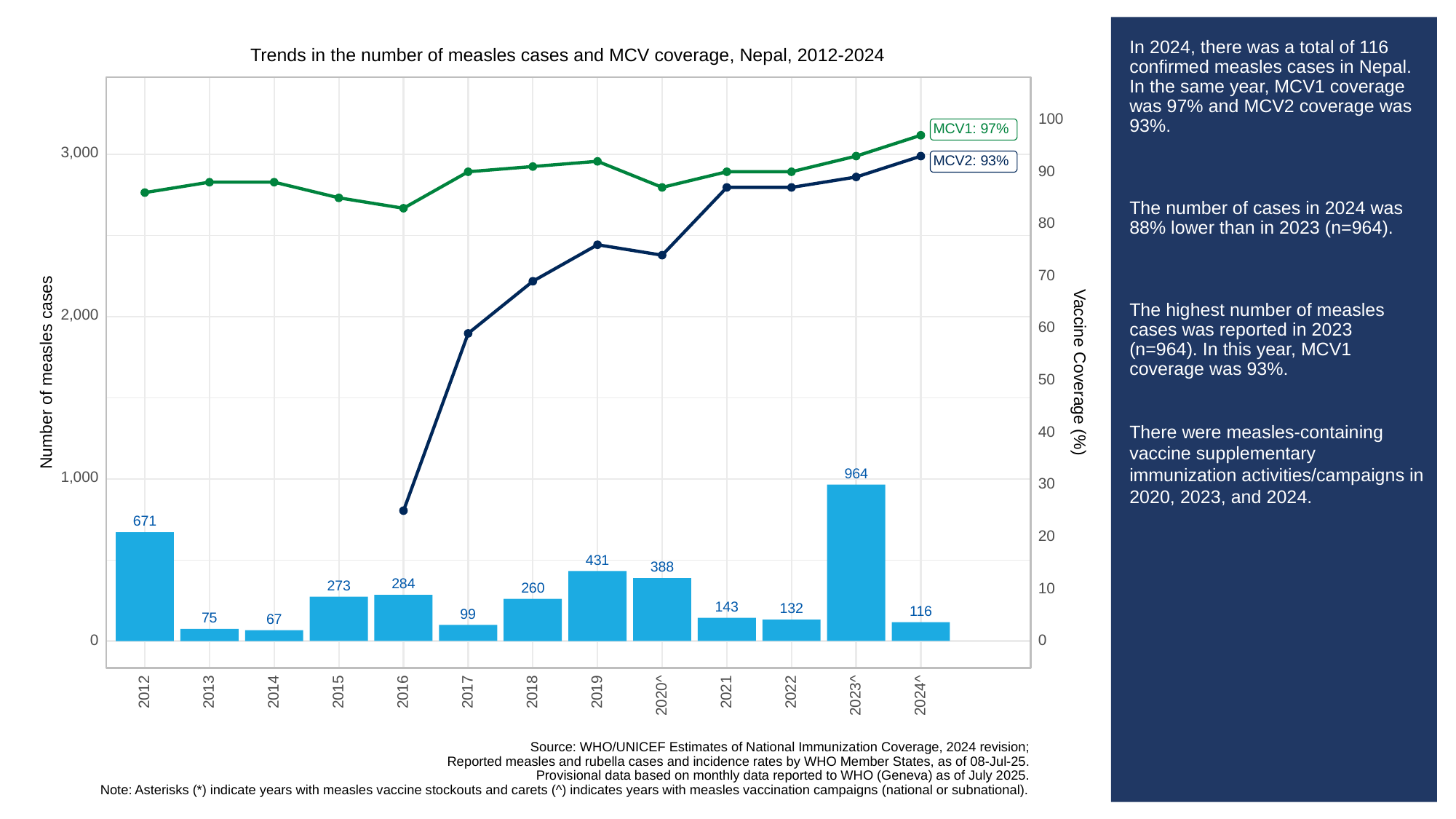

# In 2024, there was a total of 116 confirmed measles cases in Nepal. In the same year, MCV1 coverage was 97% and MCV2 coverage was 93%.

The number of cases in 2024 was 88% lower than in 2023 (n=964).

The highest number of measles cases was reported in 2023 (n=964). In this year, MCV1 coverage was 93%.

There were measles-containing vaccine supplementary immunization activities/campaigns in 2020, 2023, and 2024.

Trends in the number of measles cases and MCV coverage, Nepal, 2012-2024

100

MCV1: 97%

3,000

MCV2: 93%

90

80

70

2,000

60

Vaccine Coverage (%)
Number of measles cases
50

40
964
1,000

30

671
20

431

388

284
273
10
260

143
132
116
99
75
67

0
0

2013
2012
2014
2015
2016
2017
2018
2019
2021
2022
2023^
2020^
2024^
Source: WHO/UNICEF Estimates of National Immunization Coverage, 2024 revision;
Reported measles and rubella cases and incidence rates by WHO Member States, as of 08-Jul-25.
Provisional data based on monthly data reported to WHO (Geneva) as of July 2025.
Note: Asterisks (*) indicate years with measles vaccine stockouts and carets (^) indicates years with measles vaccination campaigns (national or subnational).